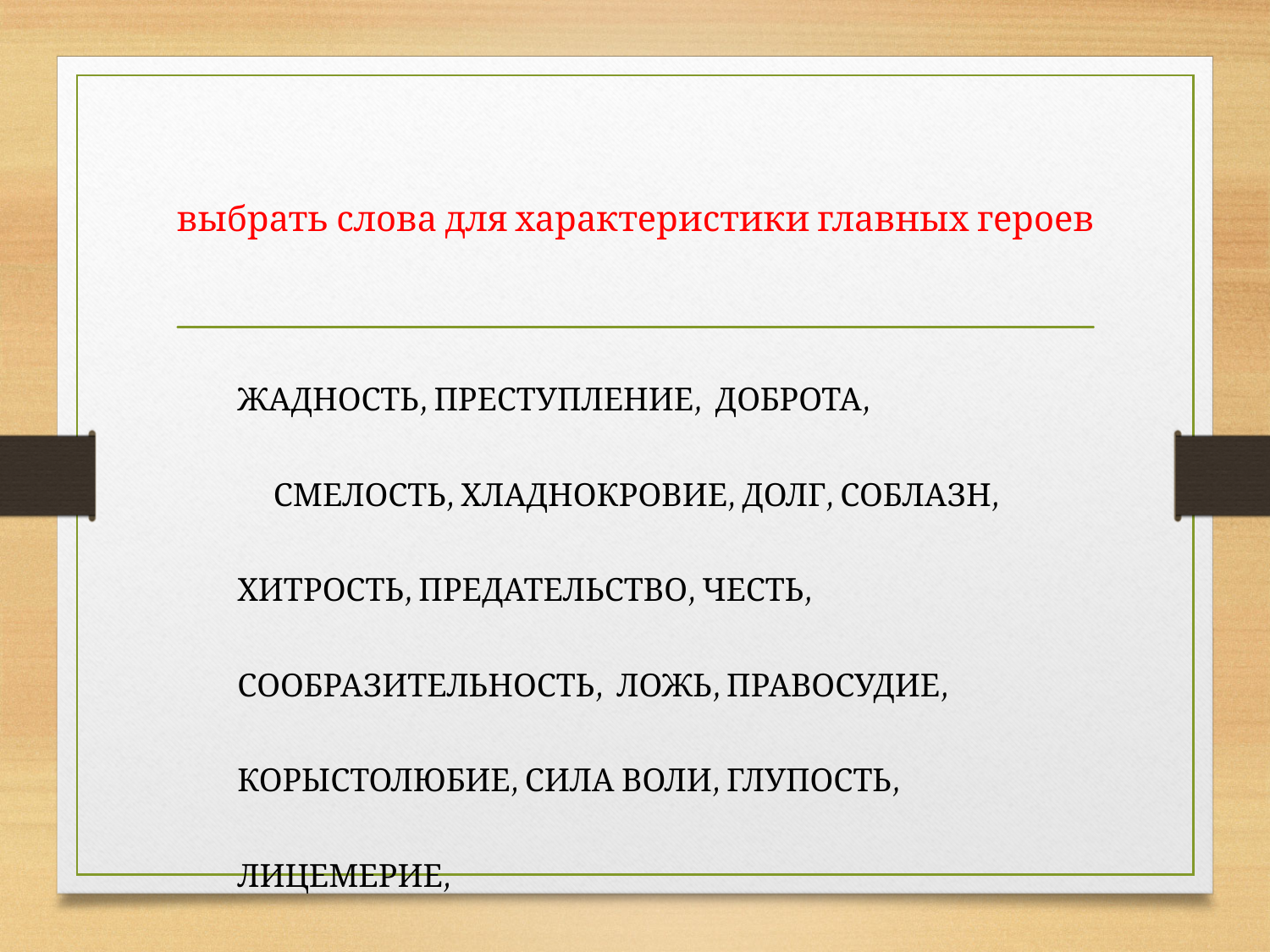

# выбрать слова для характеристики главных героев
ЖАДНОСТЬ, ПРЕСТУПЛЕНИЕ,  ДОБРОТА,                         СМЕЛОСТЬ, ХЛАДНОКРОВИЕ, ДОЛГ, СОБЛАЗН,
ХИТРОСТЬ, ПРЕДАТЕЛЬСТВО, ЧЕСТЬ, СООБРАЗИТЕЛЬНОСТЬ,  ЛОЖЬ, ПРАВОСУДИЕ, КОРЫСТОЛЮБИЕ, СИЛА ВОЛИ, ГЛУПОСТЬ, ЛИЦЕМЕРИЕ,